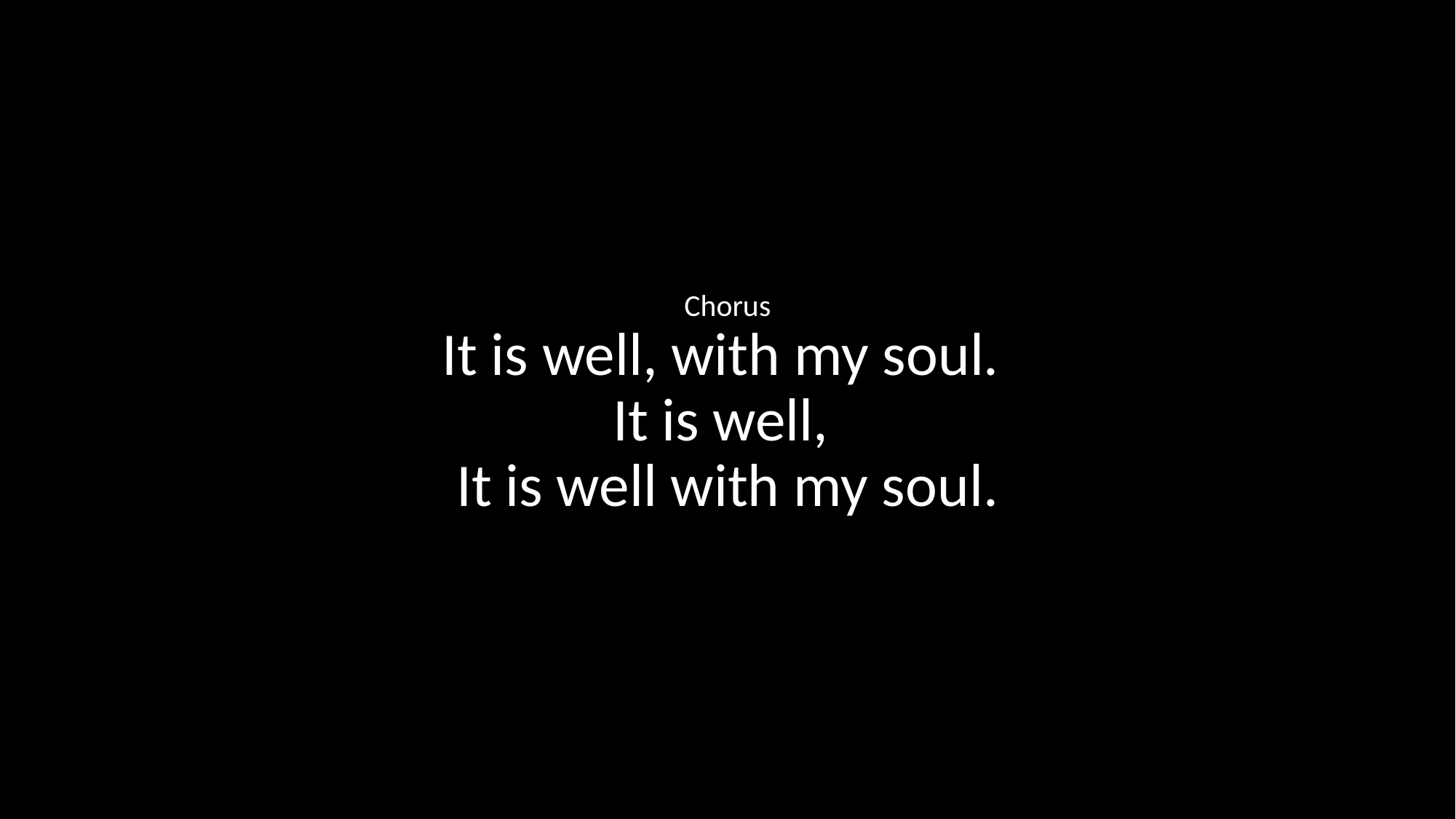

Chorus
It is well, with my soul.
It is well,
It is well with my soul.